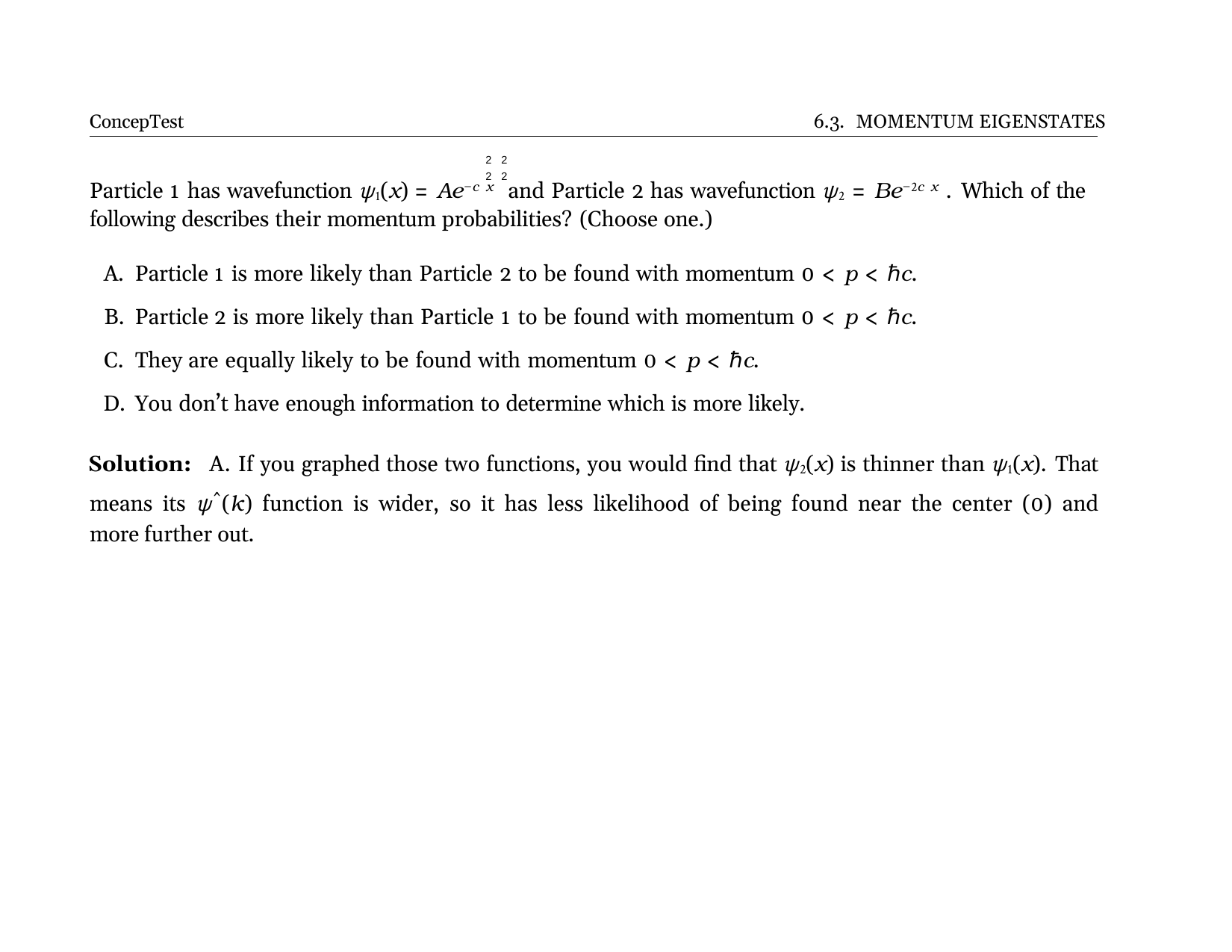

ConcepTest	6.3. MOMENTUM EIGENSTATES

2 2	2 2
Particle 1 has wavefunction ψ1(x) = Ae−c x  and Particle 2 has wavefunction ψ2 = Be−2c x . Which of the
following describes their momentum probabilities? (Choose one.)

Particle 1 is more likely than Particle 2 to be found with momentum 0 < p < ℏc.
Particle 2 is more likely than Particle 1 to be found with momentum 0 < p < ℏc.
They are equally likely to be found with momentum 0 < p < ℏc.
You don’t have enough information to determine which is more likely.

Solution:  A. If you graphed those two functions, you would find that ψ2(x) is thinner than ψ1(x). That means its ψˆ(k) function is wider, so it has less likelihood of being found near the center (0) and more further out.